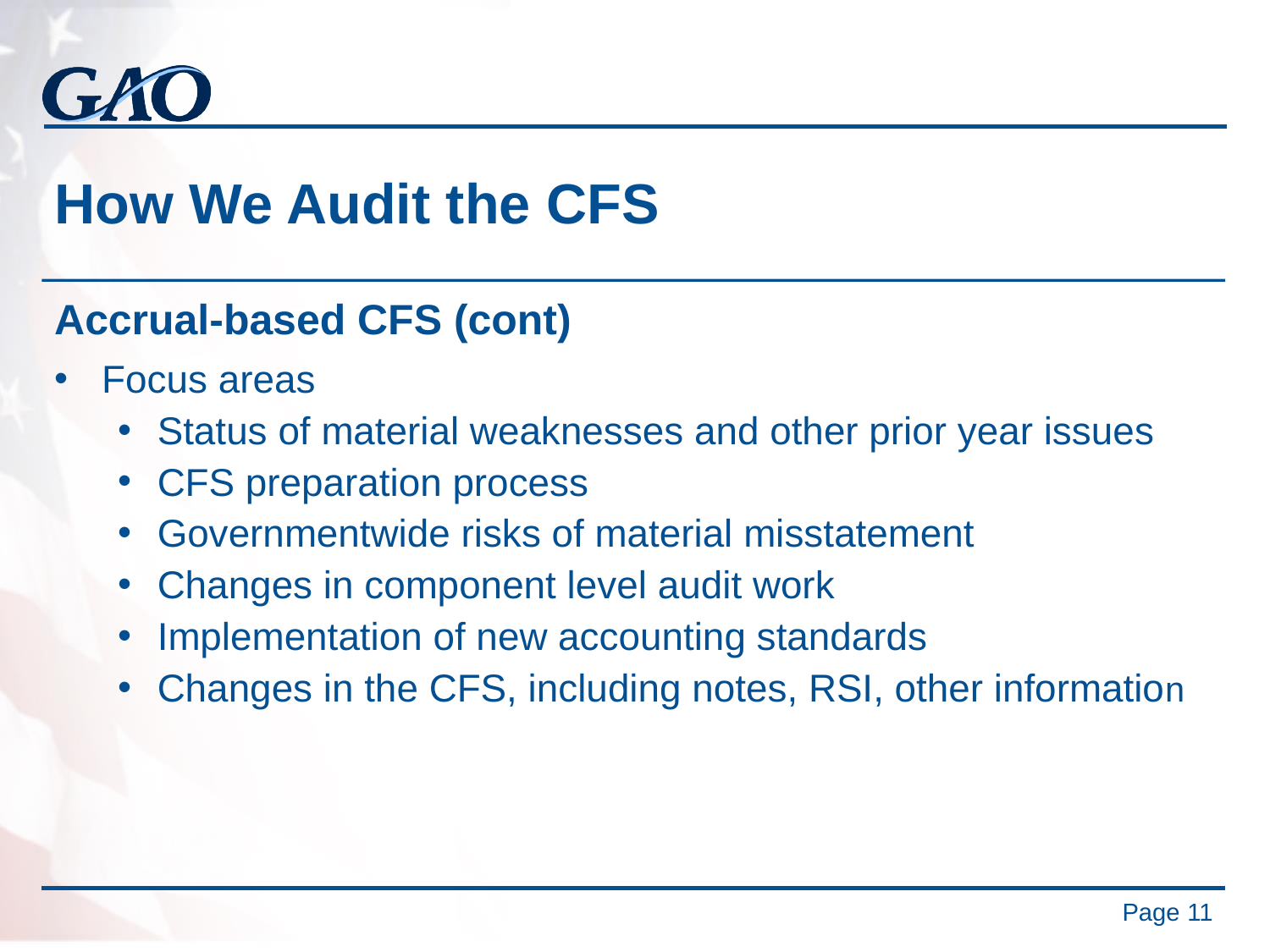

# How We Audit the CFS
Accrual-based CFS (cont)
Focus areas
Status of material weaknesses and other prior year issues
CFS preparation process
Governmentwide risks of material misstatement
Changes in component level audit work
Implementation of new accounting standards
Changes in the CFS, including notes, RSI, other information

Page 11